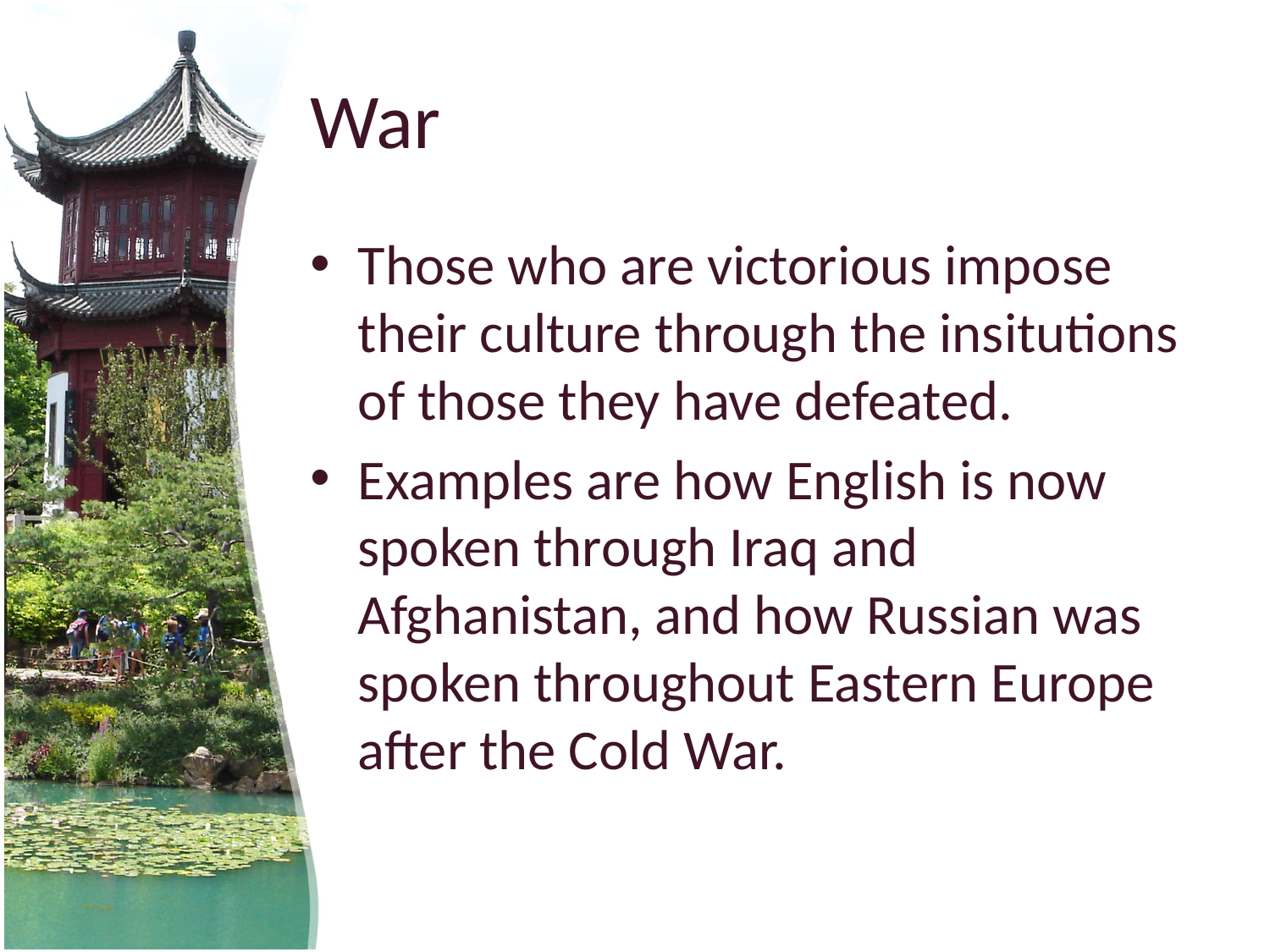

# War
Those who are victorious impose their culture through the insitutions of those they have defeated.
Examples are how English is now spoken through Iraq and Afghanistan, and how Russian was spoken throughout Eastern Europe after the Cold War.